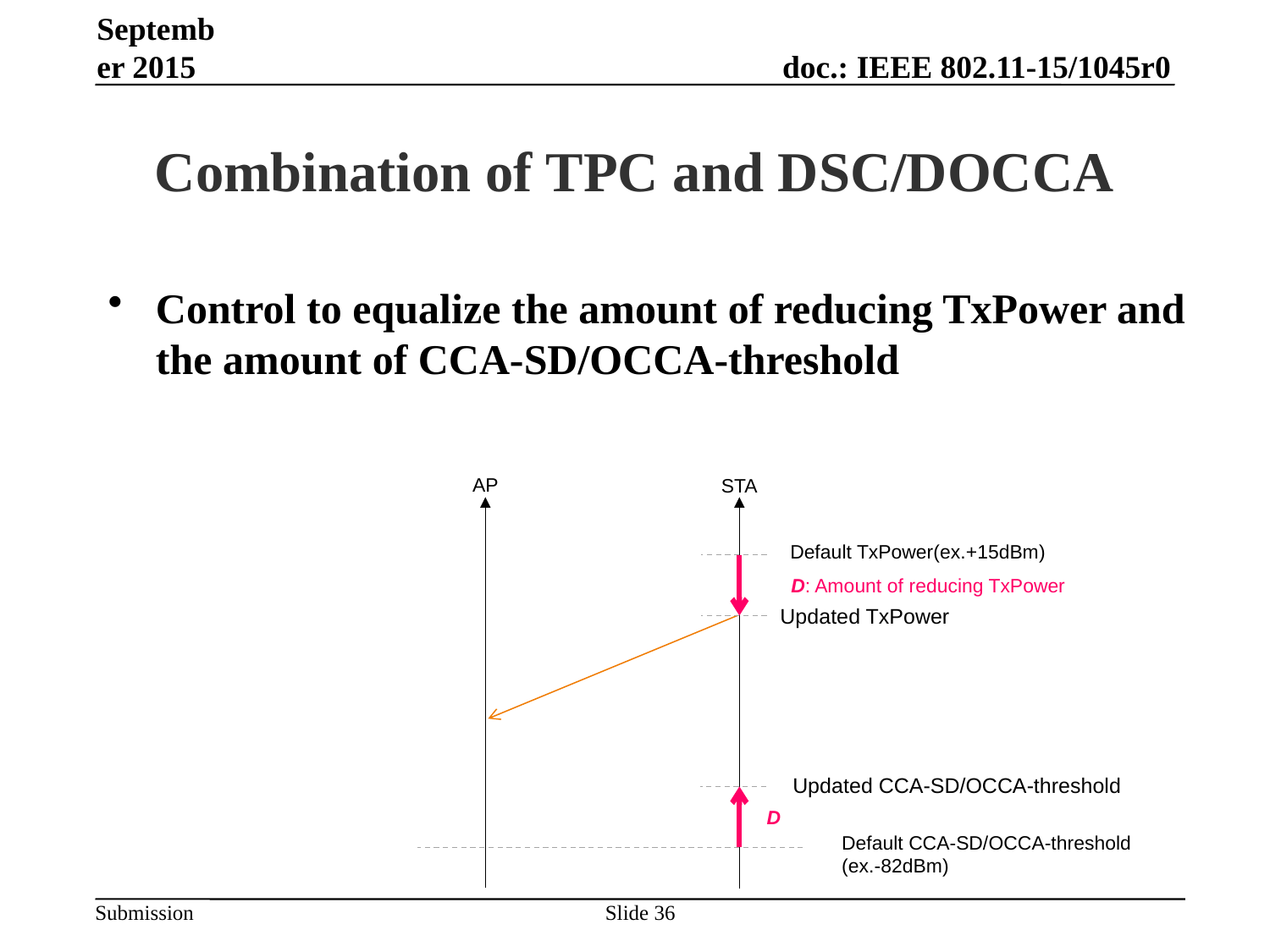

September 2015
# Combination of TPC and DSC/DOCCA
Control to equalize the amount of reducing TxPower and the amount of CCA-SD/OCCA-threshold
AP
STA
Default TxPower(ex.+15dBm)
D: Amount of reducing TxPower
Updated TxPower
Updated CCA-SD/OCCA-threshold
D
Default CCA-SD/OCCA-threshold
(ex.-82dBm)
Slide 36
Takeshi Itagaki, Sony Corporation